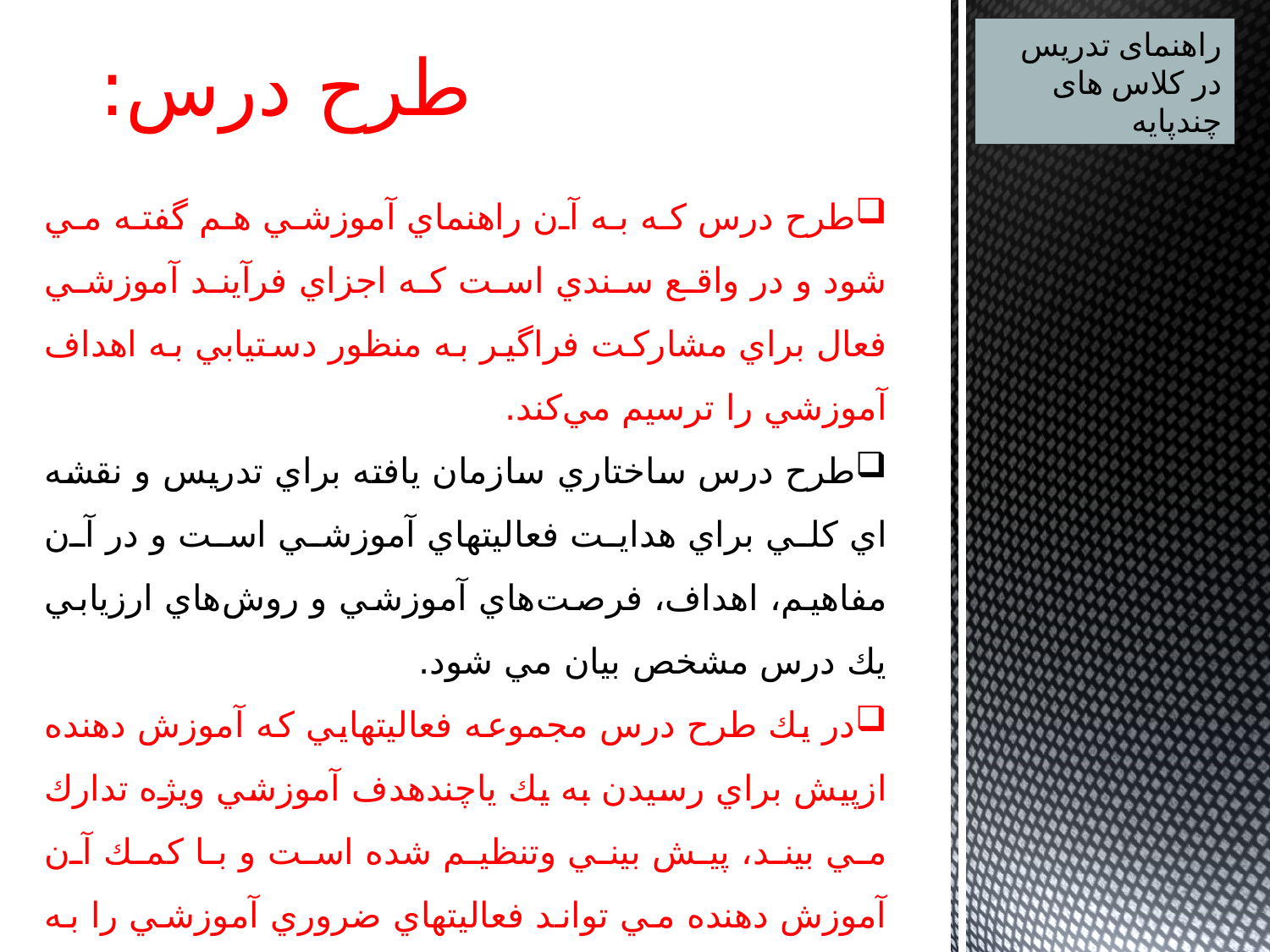

راهنمای تدریس در کلاس های چندپایه
                                     طرح درس:

طرح درس كه به آن راهنماي آموزشي هم گفته مي شود و در واقع سندي است كه اجزاي فرآيند آموزشي فعال براي مشاركت فراگير به منظور دستيابي به اهداف آموزشي را ترسيم مي‌كند.
طرح درس ساختاري سازمان يافته براي تدريس و نقشه اي كلي براي هدايت فعاليتهاي آموزشي است و در آن مفاهيم، اهداف، فرصت‌هاي آموزشي و روش‌هاي ارزيابي يك درس مشخص بيان مي شود.
در يك طرح درس مجموعه فعاليتهايي كه آموزش دهنده ازپيش براي رسيدن به يك ياچندهدف آموزشي ويژه تدارك مي بيند، پيش بيني وتنظيم شده است و با كمك آن آموزش دهنده مي تواند فعاليتهاي ضروري آموزشي را به ترتيب و درمراحل وزمان هاي مشخص وبه شيوه اي منطقي پيش ببرد.